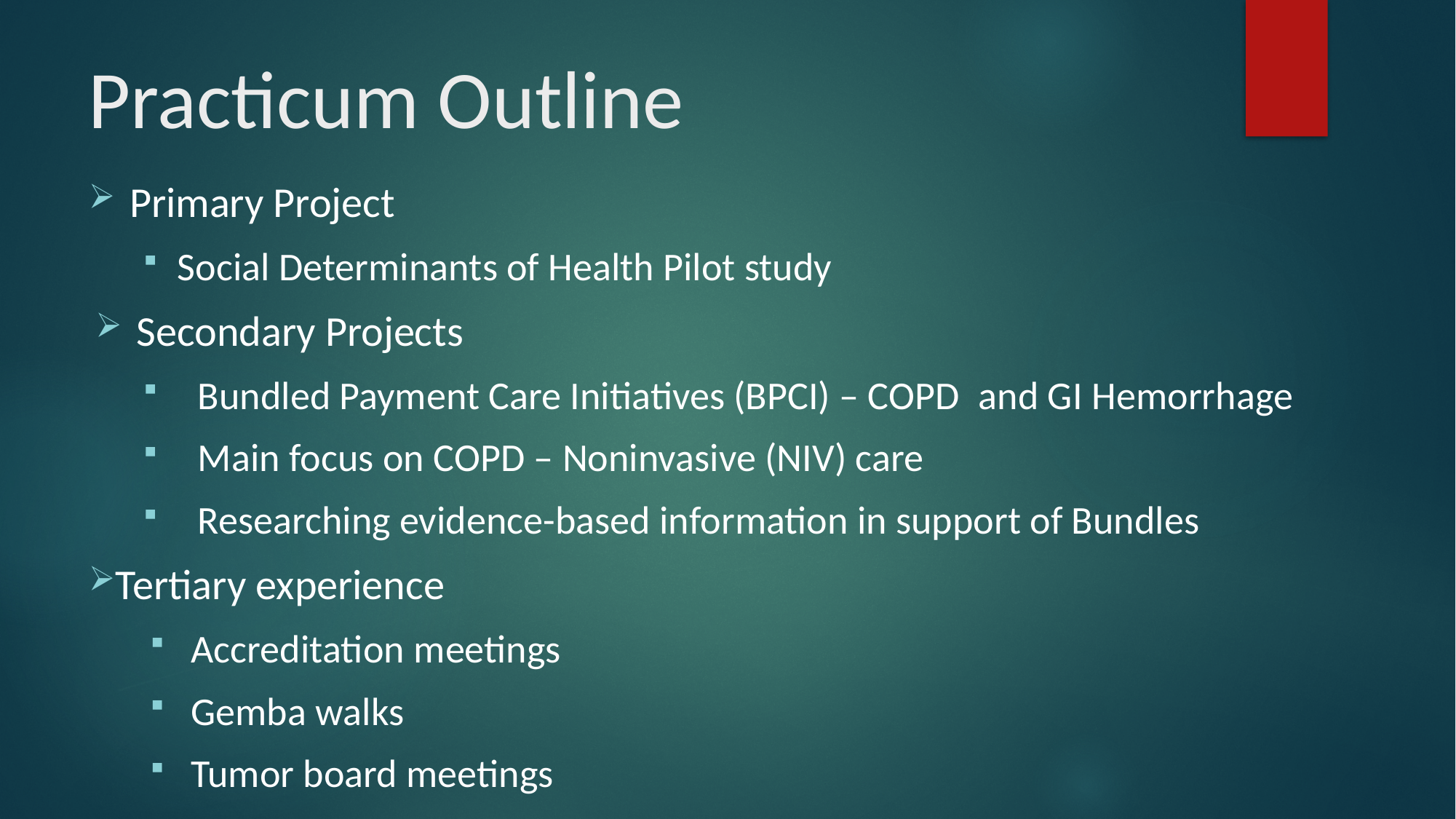

# Practicum Outline
Primary Project
Social Determinants of Health Pilot study
Secondary Projects
Bundled Payment Care Initiatives (BPCI) – COPD  and GI Hemorrhage
Main focus on COPD – Noninvasive (NIV) care
Researching evidence-based information in support of Bundles
Tertiary experience
Accreditation meetings
Gemba walks
Tumor board meetings